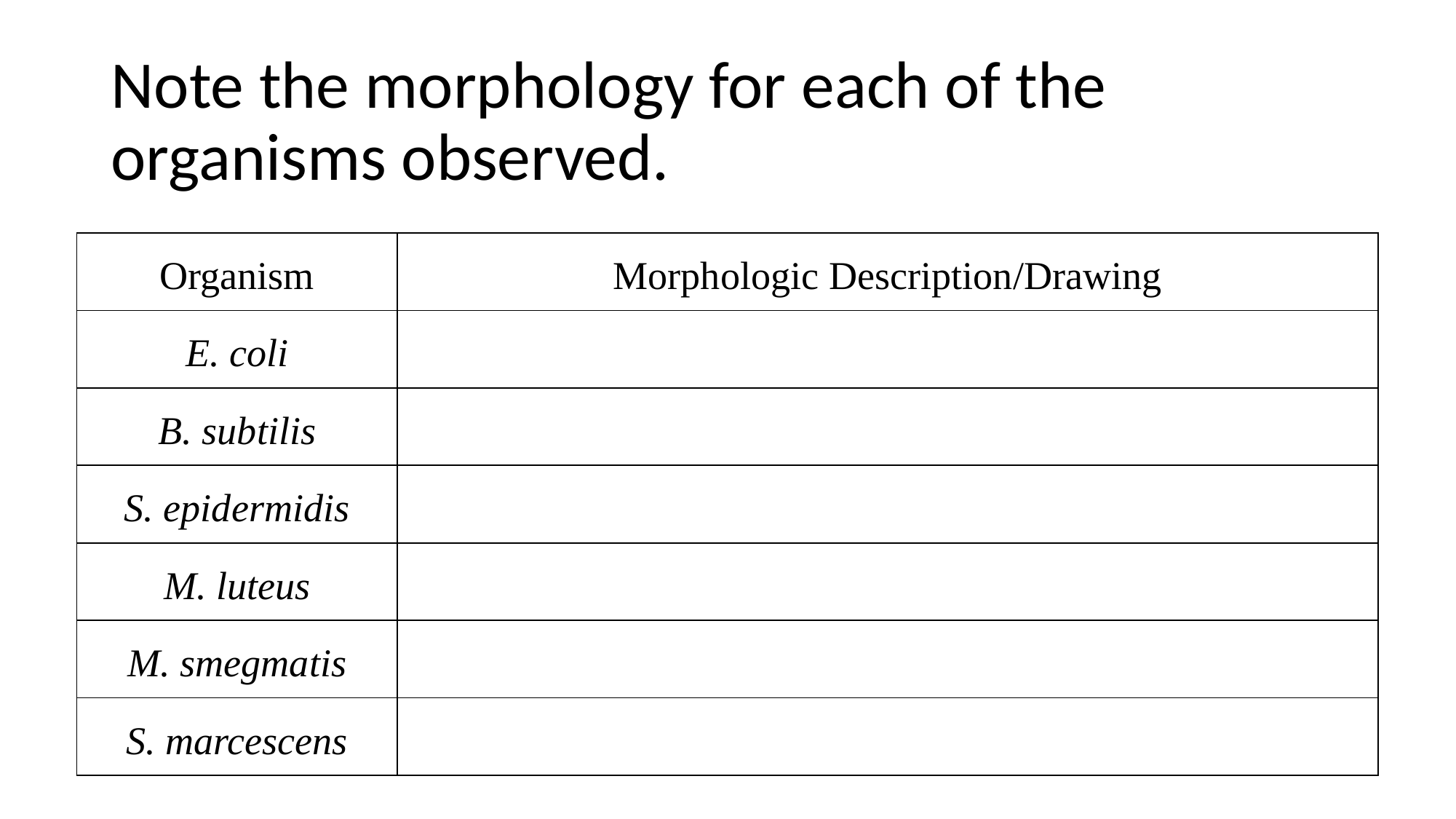

# Note the morphology for each of the organisms observed.
| Organism | Morphologic Description/Drawing |
| --- | --- |
| E. coli |  |
| B. subtilis |  |
| S. epidermidis |  |
| M. luteus |  |
| M. smegmatis |  |
| S. marcescens |  |